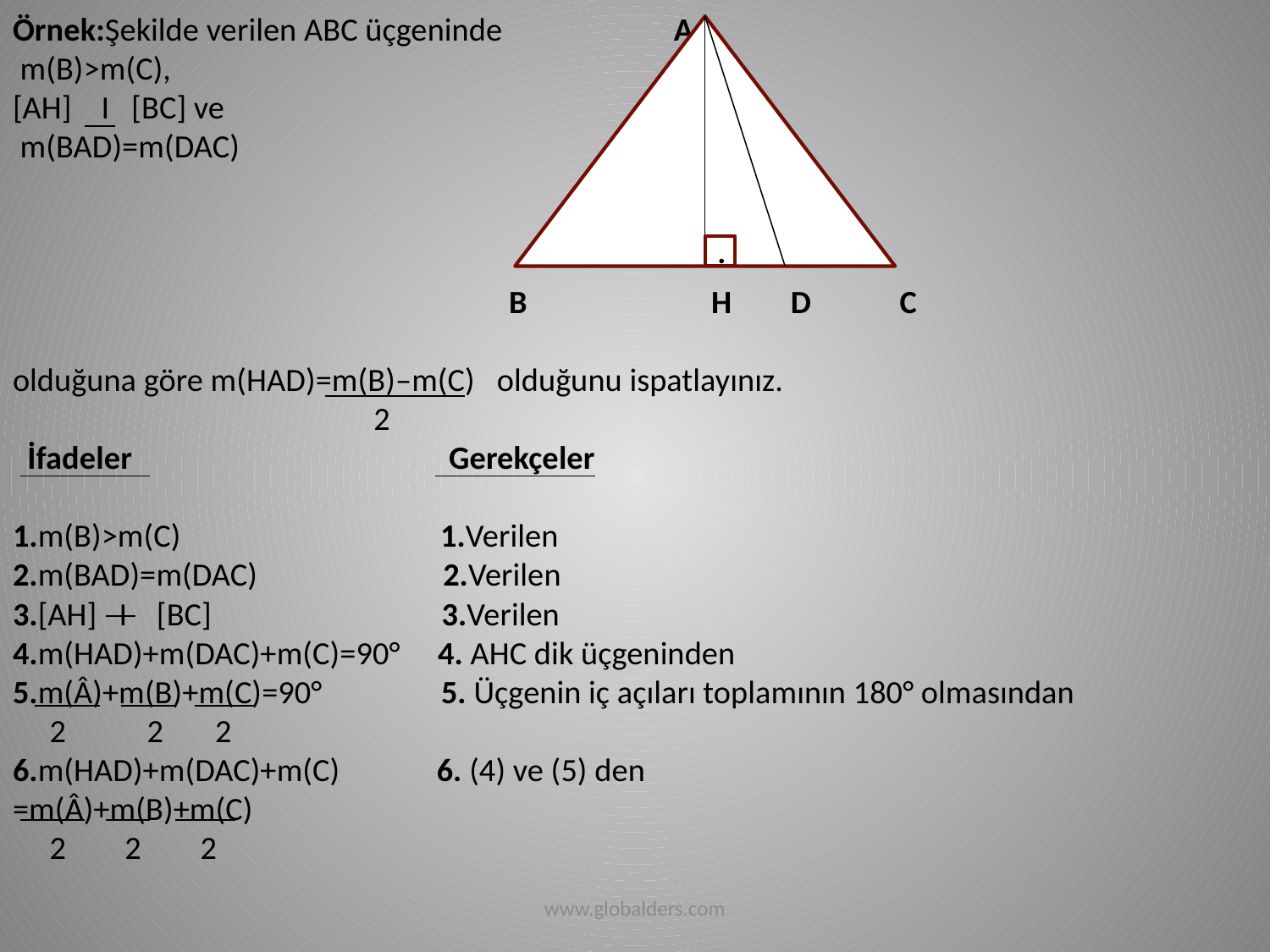

# Örnek:Şekilde verilen ABC üçgeninde                       A m(B)>m(C), [AH]    I   [BC] ve m(BAD)=m(DAC) B                         H        D            C olduğuna göre m(HAD)=m(B)–m(C)   olduğunu ispatlayınız. 2 İfadeler                                           Gerekçeler 1.m(B)>m(C)                                   1.Verilen 2.m(BAD)=m(DAC)                         2.Verilen 3.[AH]   I    [BC]                               3.Verilen 4.m(HAD)+m(DAC)+m(C)=90°     4. AHC dik üçgeninden 5.m(Â)+m(B)+m(C)=90°                5. Üçgenin iç açıları toplamının 180° olmasından 2           2       2 6.m(HAD)+m(DAC)+m(C)             6. (4) ve (5) den =m(Â)+m(B)+m(C) 2        2        2

.
www.globalders.com